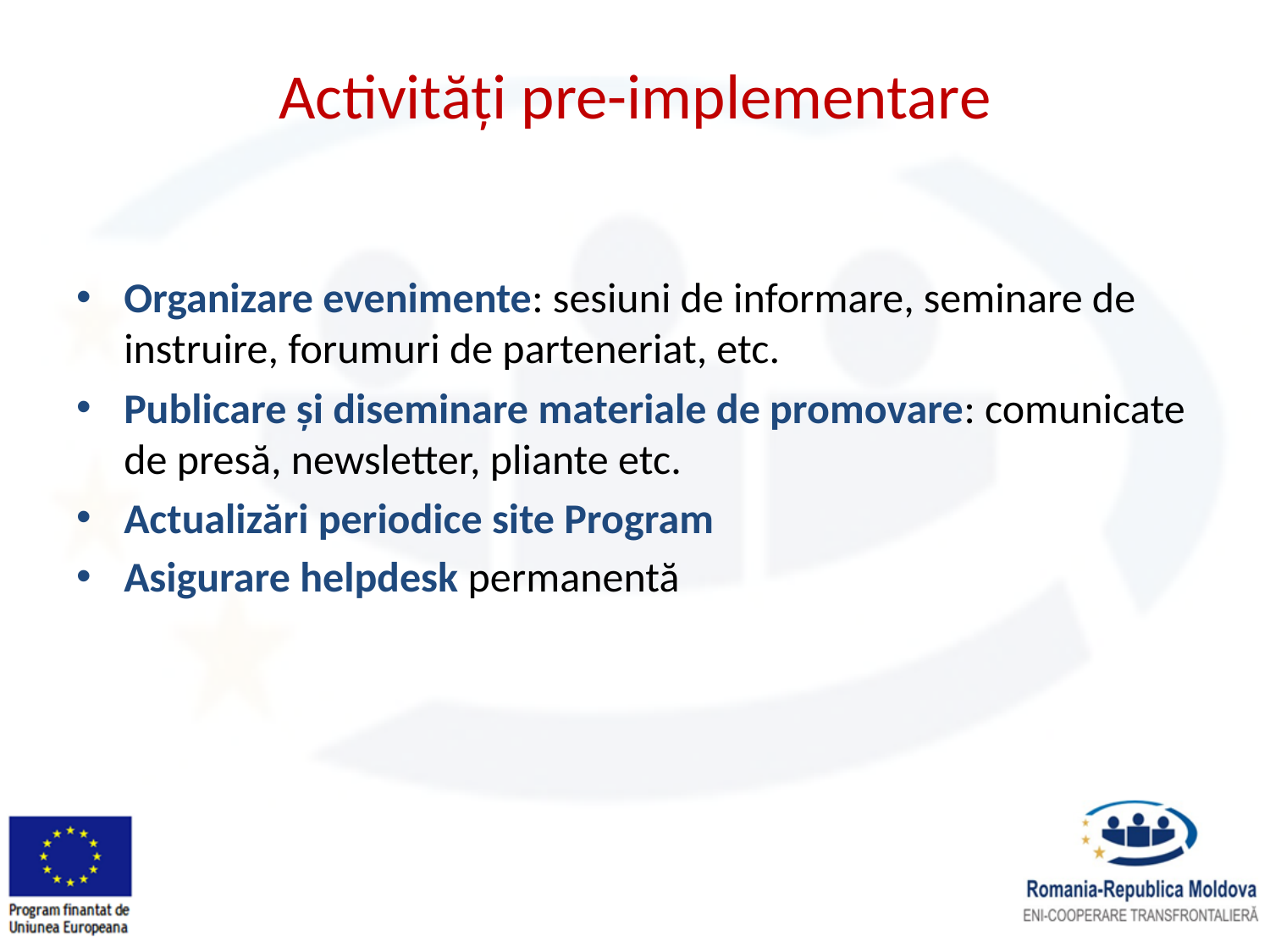

# Activități pre-implementare
Organizare evenimente: sesiuni de informare, seminare de instruire, forumuri de parteneriat, etc.
Publicare și diseminare materiale de promovare: comunicate de presă, newsletter, pliante etc.
Actualizări periodice site Program
Asigurare helpdesk permanentă